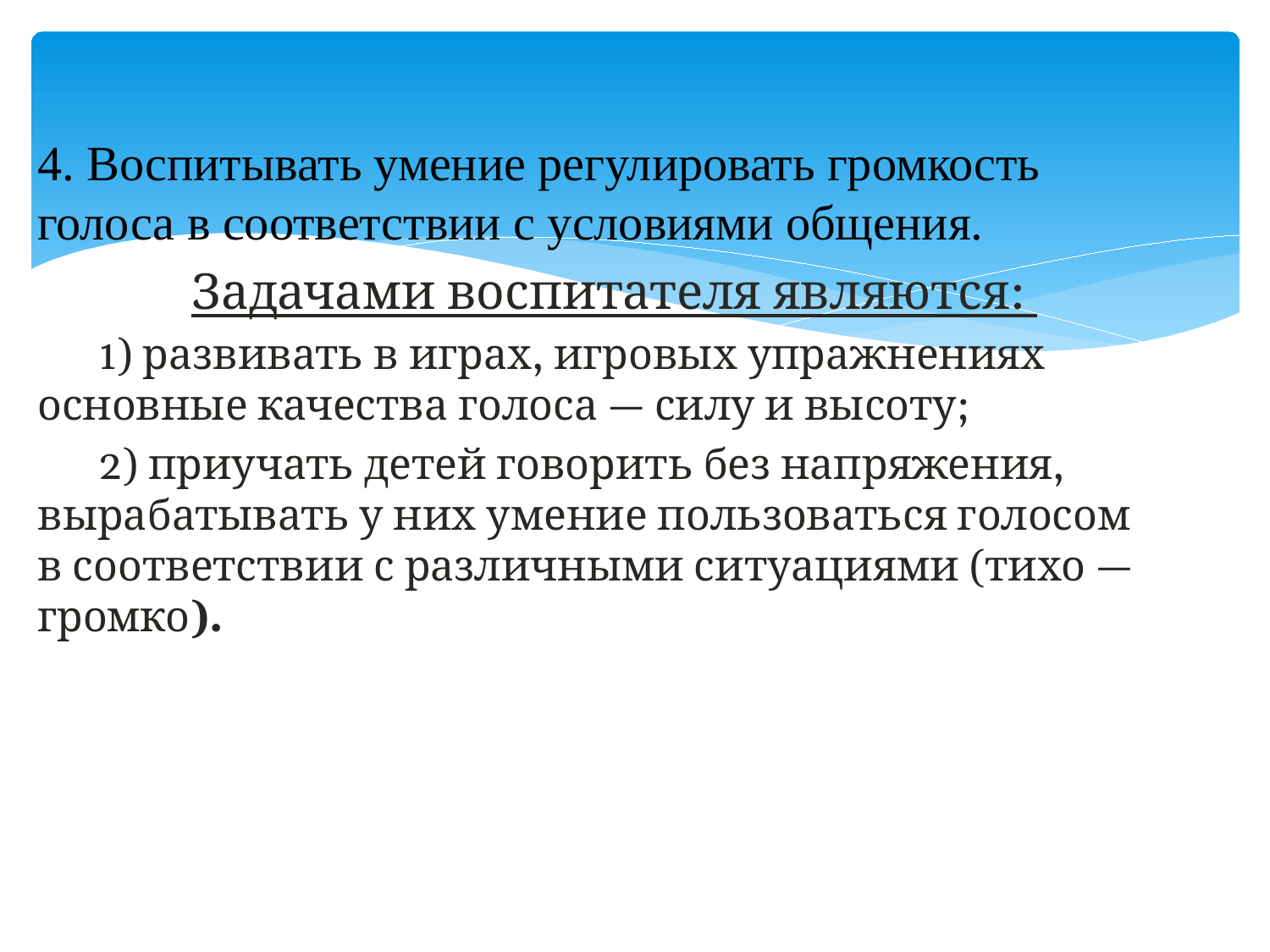

#

4. Воспитывать умение регулировать громкость голоса в соответствии с условиями общения.
             Задачами воспитателя являются:
      1) развивать в играх, игровых упражнениях основные качества голоса — силу и высоту;
      2) приучать детей говорить без напряжения, вырабатывать у них умение пользоваться голосом в соответствии с различными ситуациями (тихо — громко).